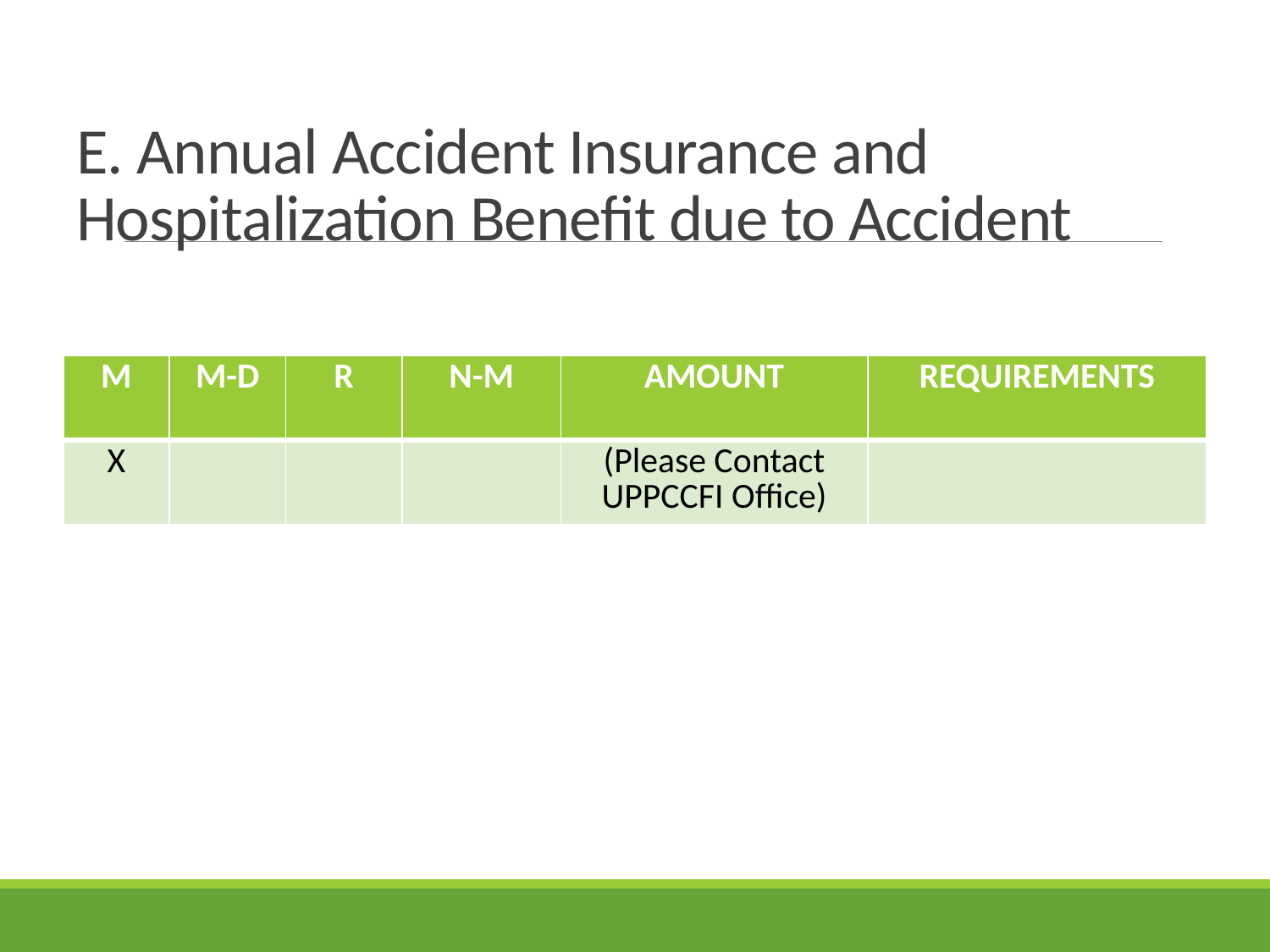

# E. Annual Accident Insurance and Hospitalization Benefit due to Accident
| M | M-D | R | N-M | AMOUNT | REQUIREMENTS |
| --- | --- | --- | --- | --- | --- |
| X |  |  |  | (Please Contact UPPCCFI Office) |  |